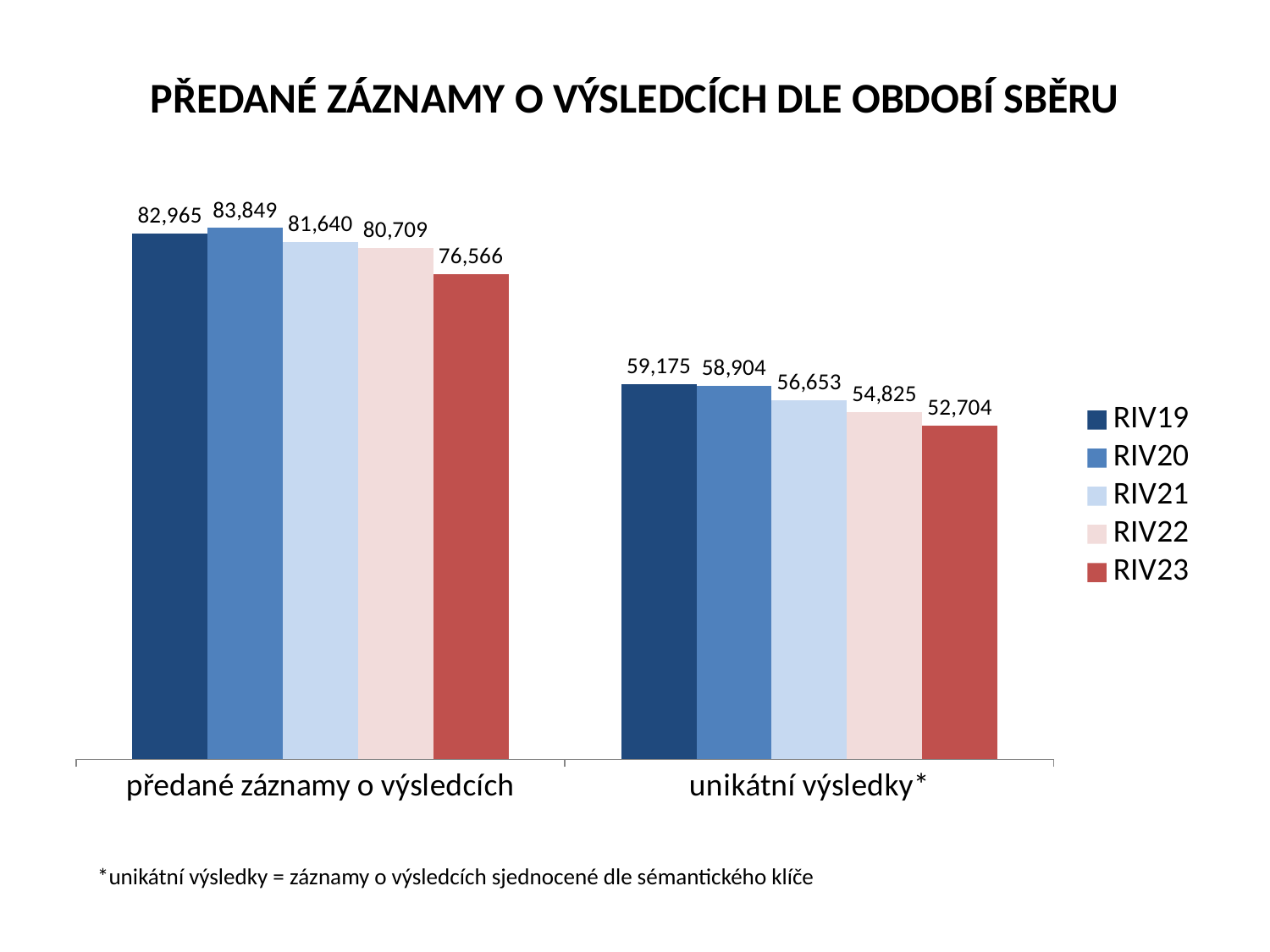

PŘEDANÉ ZÁZNAMY O VÝSLEDCÍCH DLE OBDOBÍ SBĚRU

### Chart

| Category | RIV19 | RIV20 | RIV21 | RIV22 | RIV23 |
|---|---|---|---|---|---|
| předané záznamy o výsledcích | 82965.0 | 83849.0 | 81640.0 | 80709.0 | 76566.0 |
| unikátní výsledky* | 59175.0 | 58904.0 | 56653.0 | 54825.0 | 52704.0 |
*unikátní výsledky = záznamy o výsledcích sjednocené dle sémantického klíče